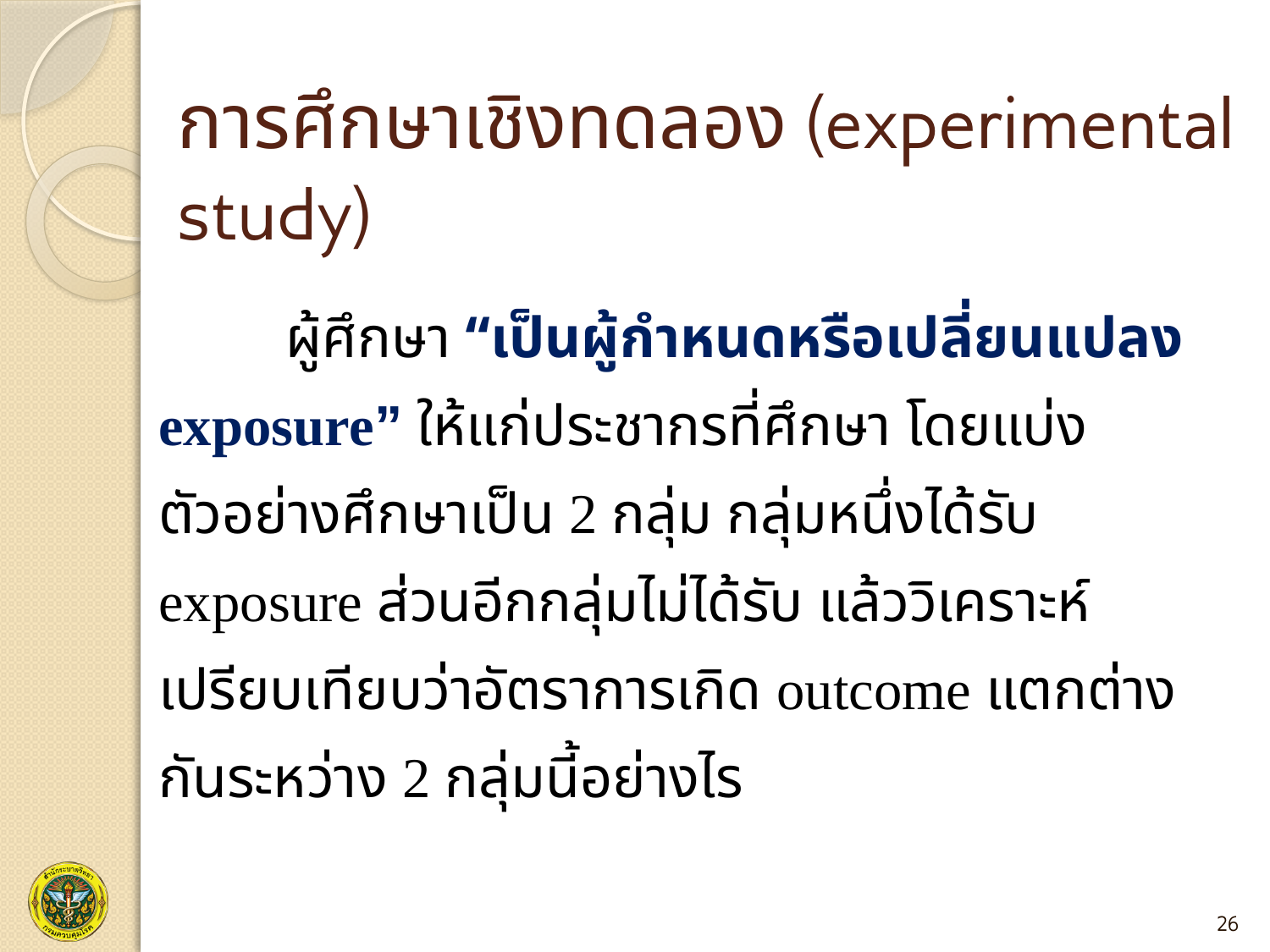

# การศึกษาเชิงทดลอง (experimental study)
		ผู้ศึกษา “เป็นผู้กำหนดหรือเปลี่ยนแปลง exposure” ให้แก่ประชากรที่ศึกษา โดยแบ่งตัวอย่างศึกษาเป็น 2 กลุ่ม กลุ่มหนึ่งได้รับ exposure ส่วนอีกกลุ่มไม่ได้รับ แล้ววิเคราะห์เปรียบเทียบว่าอัตราการเกิด outcome แตกต่างกันระหว่าง 2 กลุ่มนี้อย่างไร
26